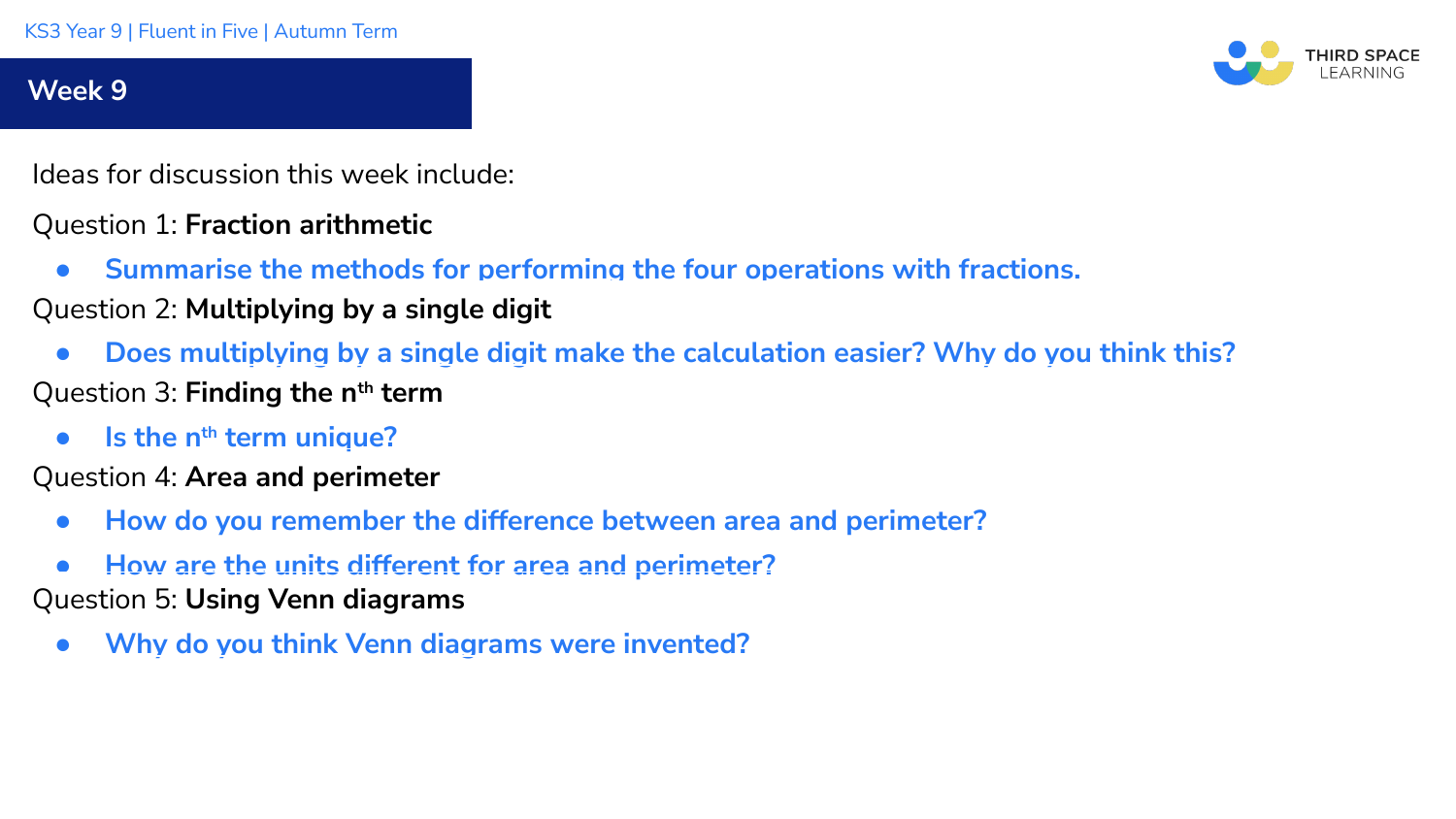

Week 9
| Ideas for discussion this week include: |
| --- |
| Question 1: Fraction arithmetic Summarise the methods for performing the four operations with fractions. |
| Question 2: Multiplying by a single digit Does multiplying by a single digit make the calculation easier? Why do you think this? |
| Question 3: Finding the nth term Is the nth term unique? |
| Question 4: Area and perimeter How do you remember the difference between area and perimeter? How are the units different for area and perimeter? |
| Question 5: Using Venn diagrams Why do you think Venn diagrams were invented? |